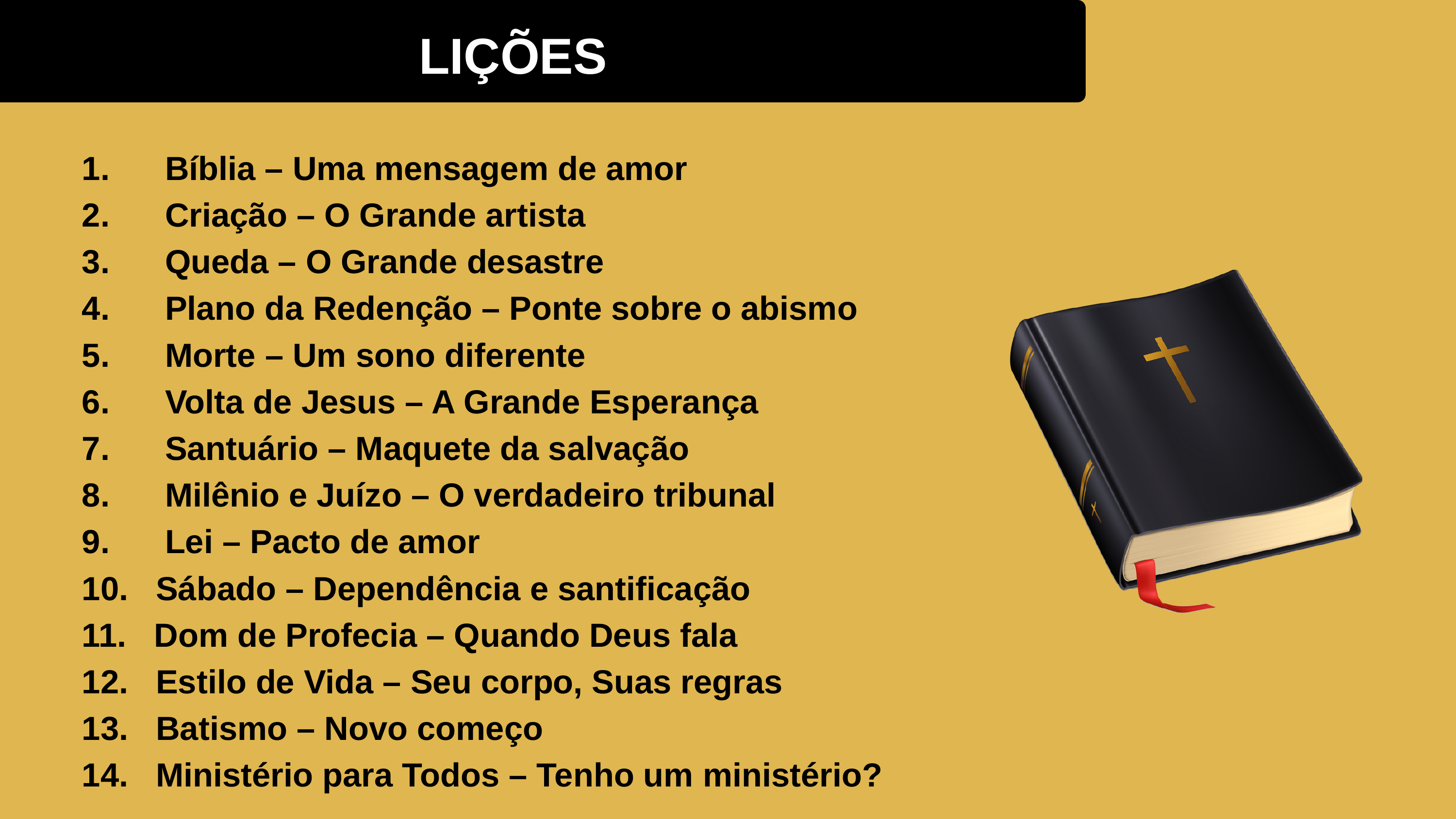

LIÇÕES
1.      Bíblia – Uma mensagem de amor
2.      Criação – O Grande artista
3.      Queda – O Grande desastre
4.      Plano da Redenção – Ponte sobre o abismo
5.      Morte – Um sono diferente
6.      Volta de Jesus – A Grande Esperança
7.      Santuário – Maquete da salvação
8.      Milênio e Juízo – O verdadeiro tribunal
9.      Lei – Pacto de amor
10.   Sábado – Dependência e santificação
11.   Dom de Profecia – Quando Deus fala
12.   Estilo de Vida – Seu corpo, Suas regras
13.   Batismo – Novo começo
14.   Ministério para Todos – Tenho um ministério?